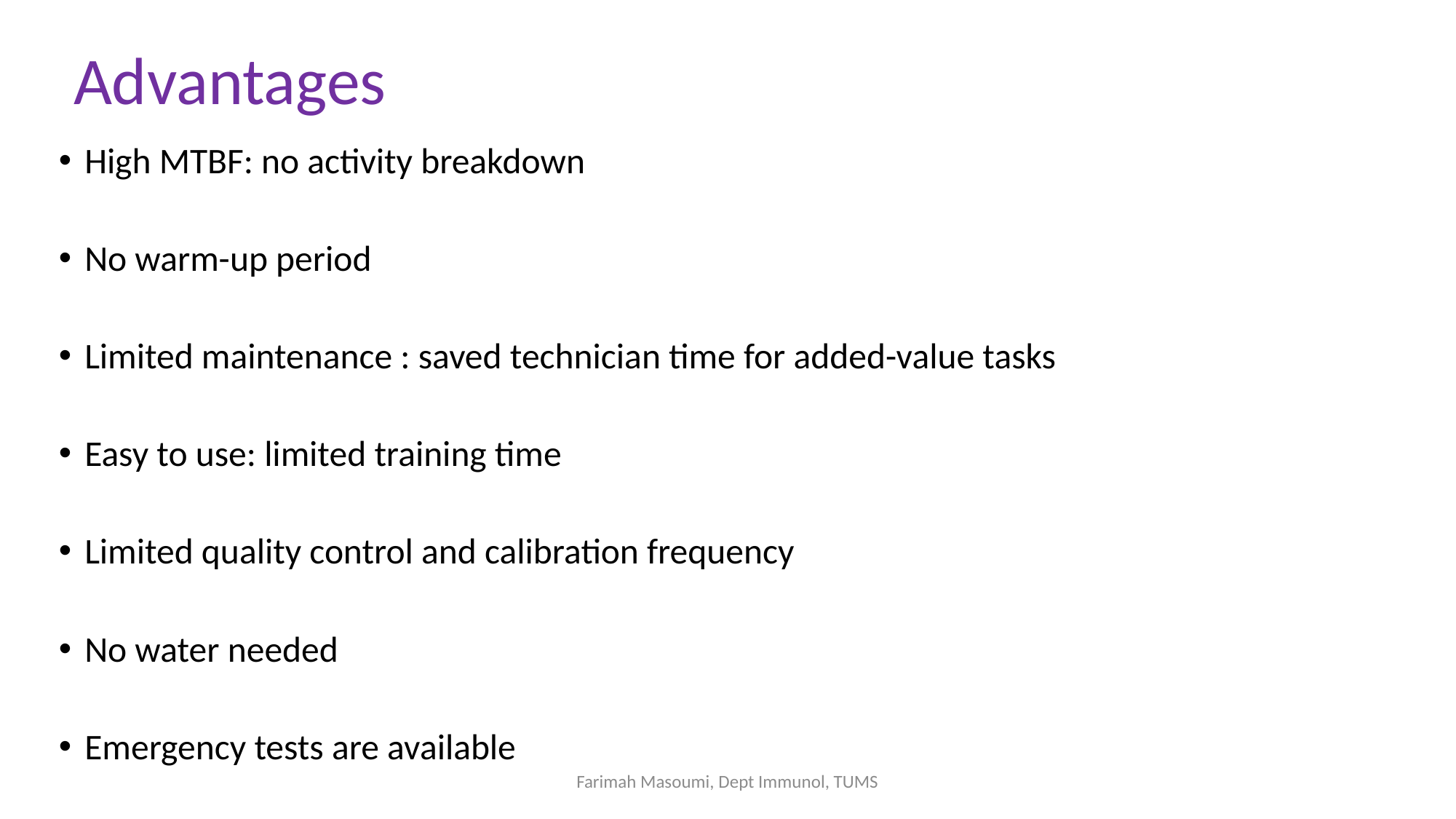

# Advantages
High MTBF: no activity breakdown

No warm-up period

Limited maintenance : saved technician time for added-value tasks

Easy to use: limited training time

Limited quality control and calibration frequency

No water needed

Emergency tests are available

Farimah Masoumi, Dept Immunol, TUMS